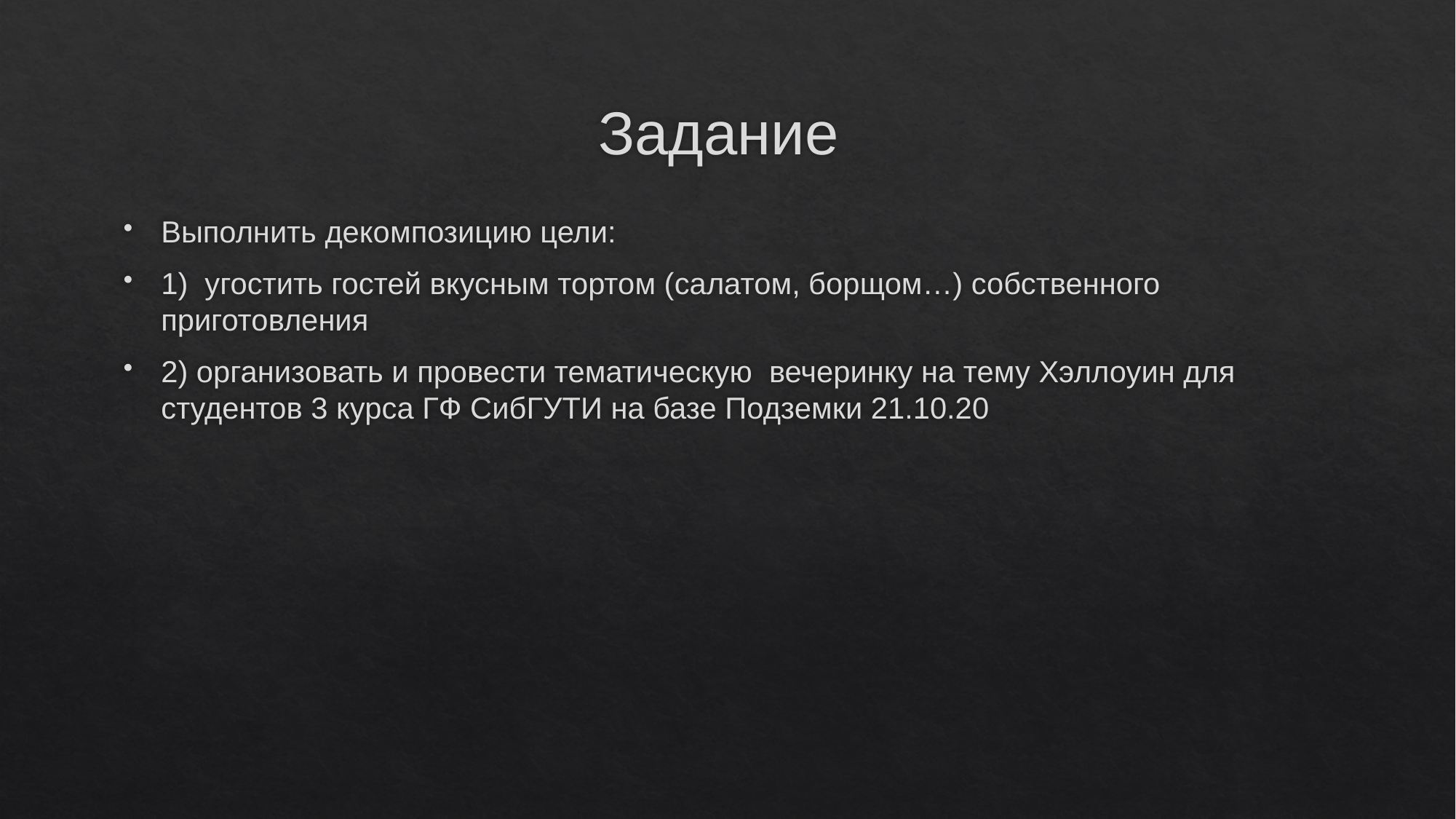

# Задание
Выполнить декомпозицию цели:
1)  угостить гостей вкусным тортом (салатом, борщом…) собственного приготовления
2) организовать и провести тематическую  вечеринку на тему Хэллоуин для студентов 3 курса ГФ СибГУТИ на базе Подземки 21.10.20